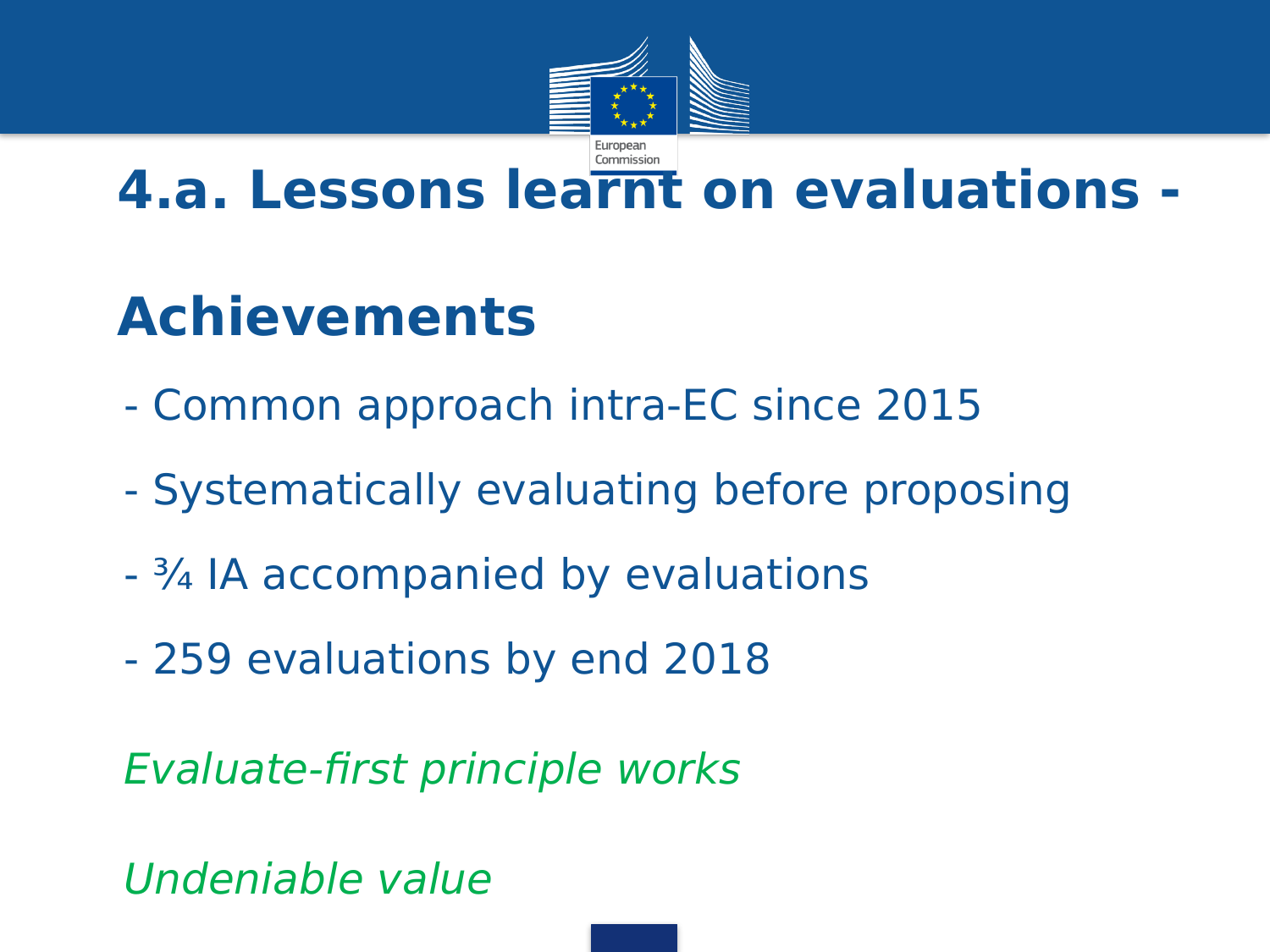

# 4.a. Lessons learnt on evaluations - Achievements
- Common approach intra-EC since 2015
- Systematically evaluating before proposing
- ¾ IA accompanied by evaluations
- 259 evaluations by end 2018
Evaluate-first principle works
Undeniable value